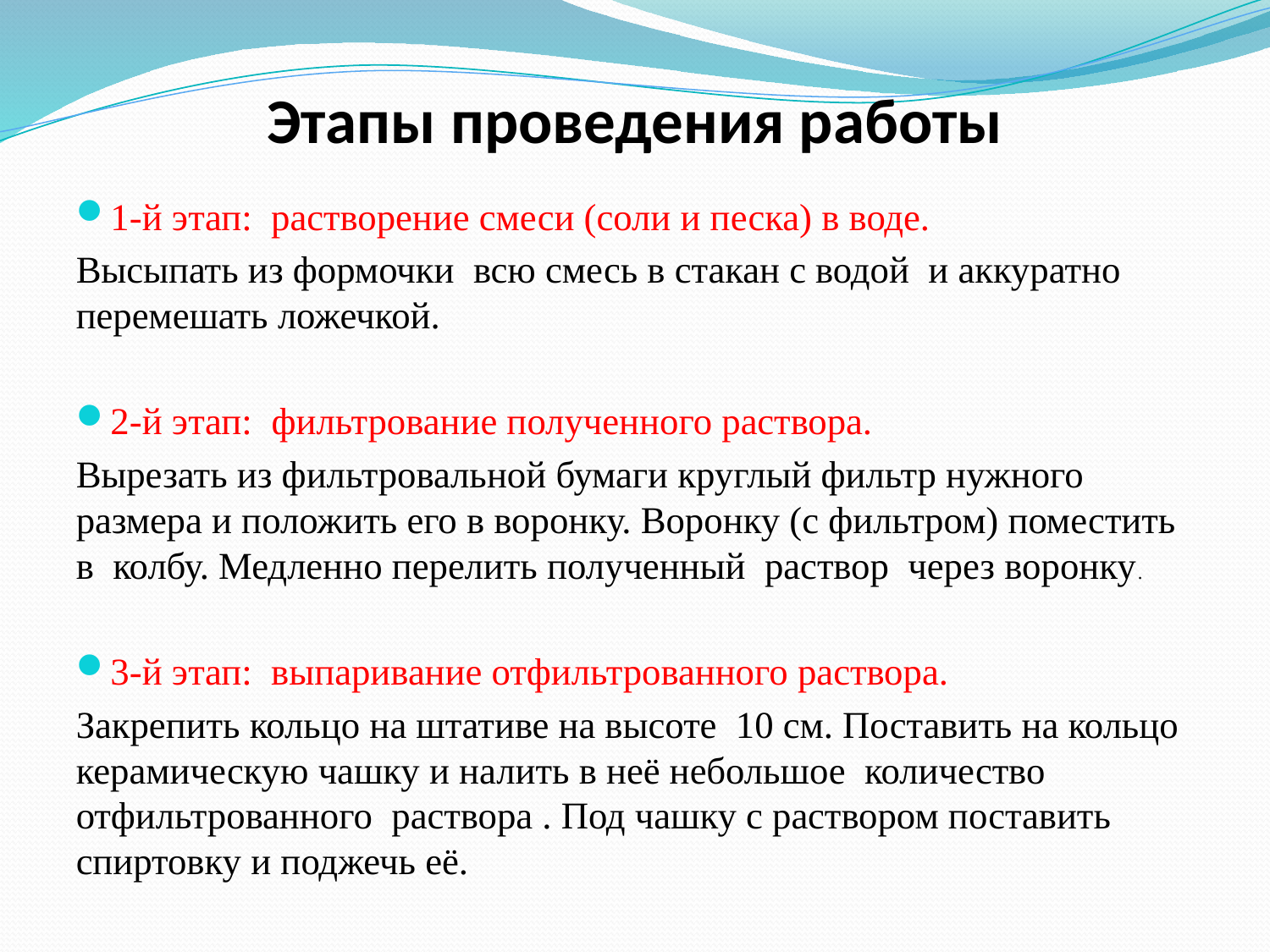

# Этапы проведения работы
1-й этап:  растворение смеси (соли и песка) в воде.
Высыпать из формочки  всю смесь в стакан с водой  и аккуратно перемешать ложечкой.

2-й этап:  фильтрование полученного раствора.
Вырезать из фильтровальной бумаги круглый фильтр нужного размера и положить его в воронку. Воронку (с фильтром) поместить в  колбу. Медленно перелить полученный  раствор  через воронку.

3-й этап:  выпаривание отфильтрованного раствора.
Закрепить кольцо на штативе на высоте  10 см. Поставить на кольцо керамическую чашку и налить в неё небольшое  количество  отфильтрованного  раствора . Под чашку с раствором поставить спиртовку и поджечь её.